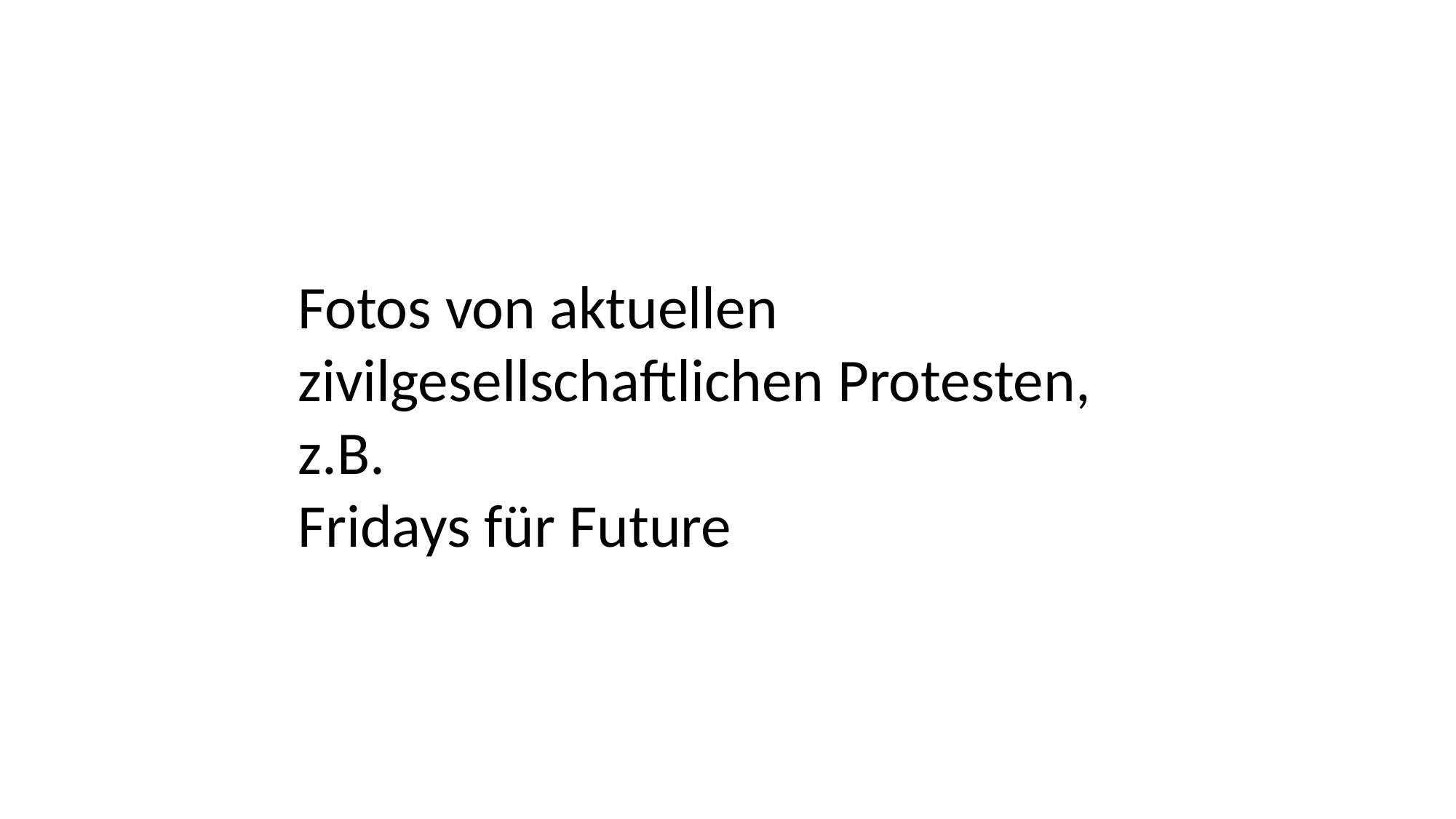

Fotos von aktuellen zivilgesellschaftlichen Protesten,
z.B.
Fridays für Future